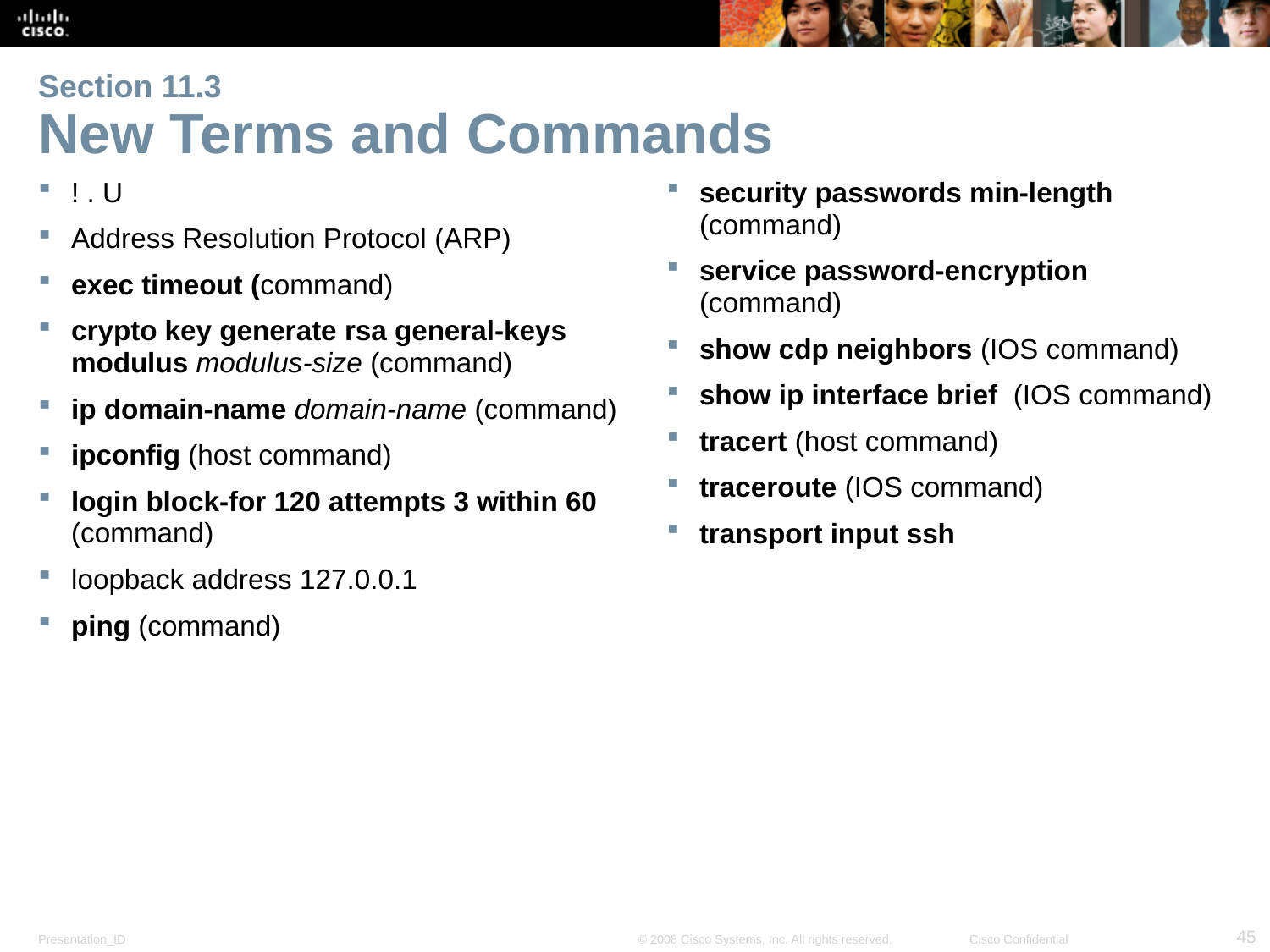

# Section 11.3 New Terms and Commands
! . U
Address Resolution Protocol (ARP)
exec timeout (command)
crypto key generate rsa general-keys modulus modulus-size (command)
ip domain-name domain-name (command)
ipconfig (host command)
login block-for 120 attempts 3 within 60 (command)
loopback address 127.0.0.1
ping (command)

security passwords min-length (command)
service password-encryption (command)
show cdp neighbors (IOS command)
show ip interface brief  (IOS command)
tracert (host command)
traceroute (IOS command)
transport input ssh